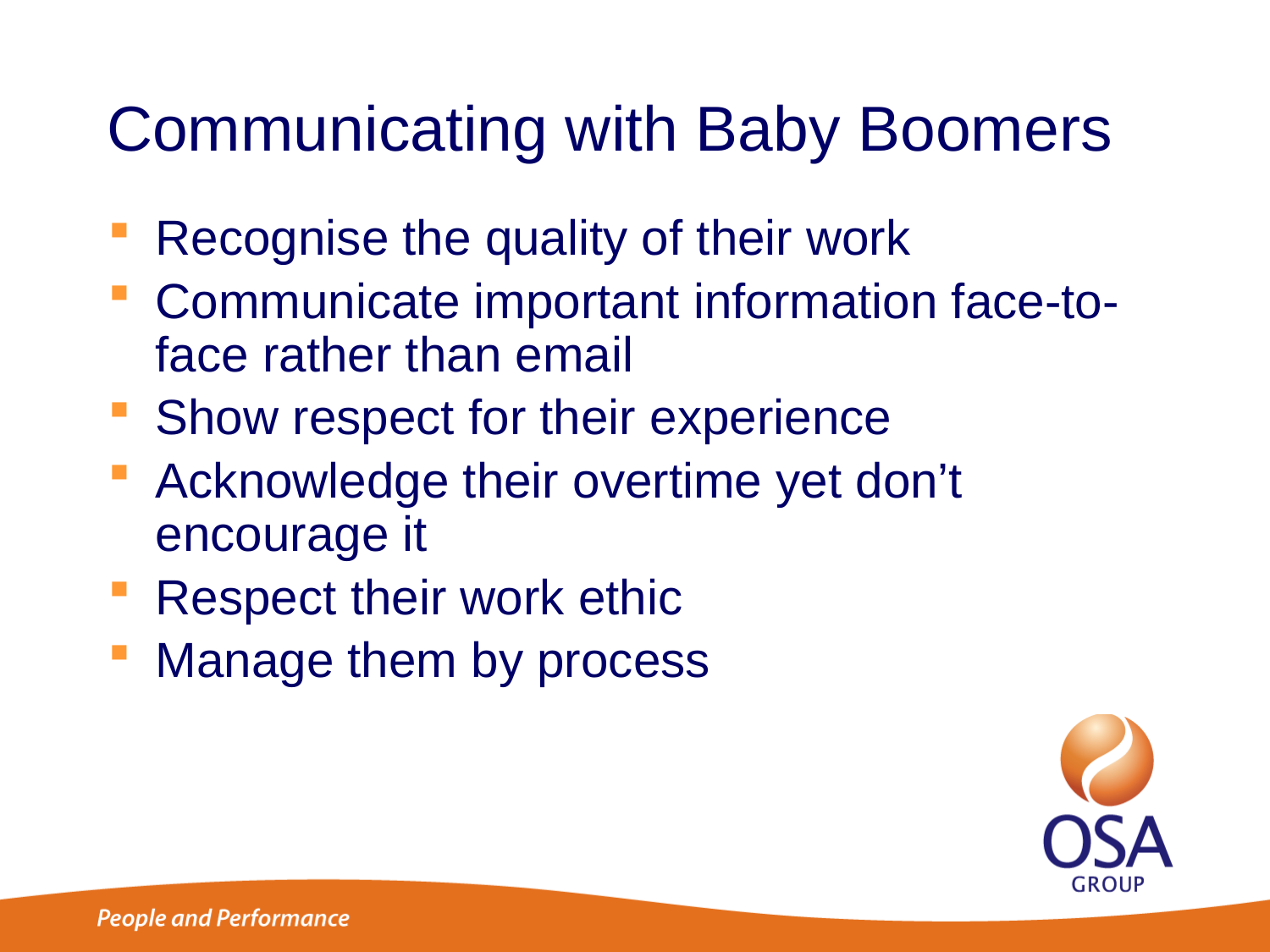

# Communicating with Baby Boomers
Recognise the quality of their work
Communicate important information face-to-face rather than email
Show respect for their experience
Acknowledge their overtime yet don’t encourage it
Respect their work ethic
Manage them by process